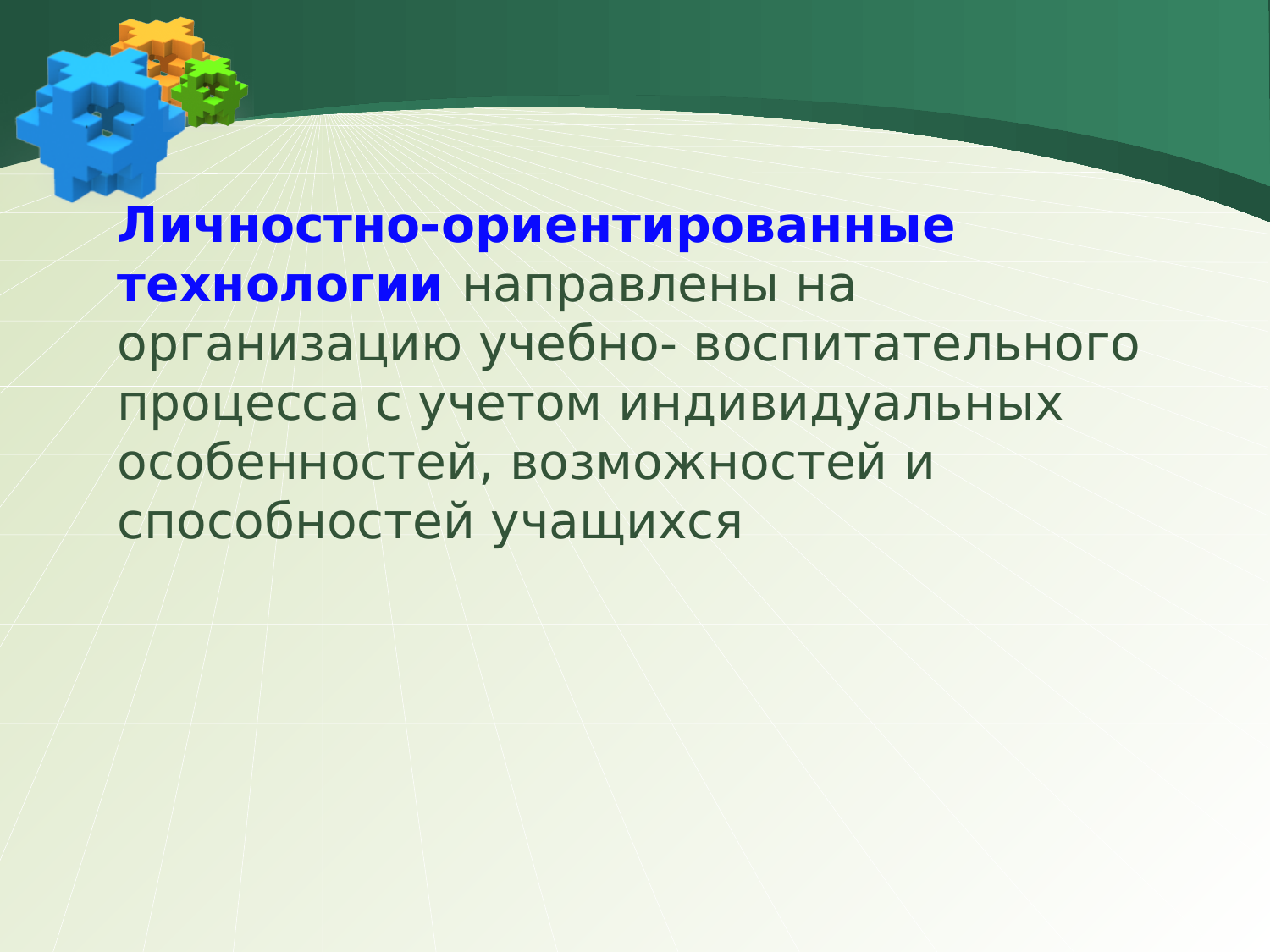

#
Личностно-ориентированные технологии направлены на организацию учебно- воспитательного процесса с учетом индивидуальных особенностей, возможностей и способностей учащихся